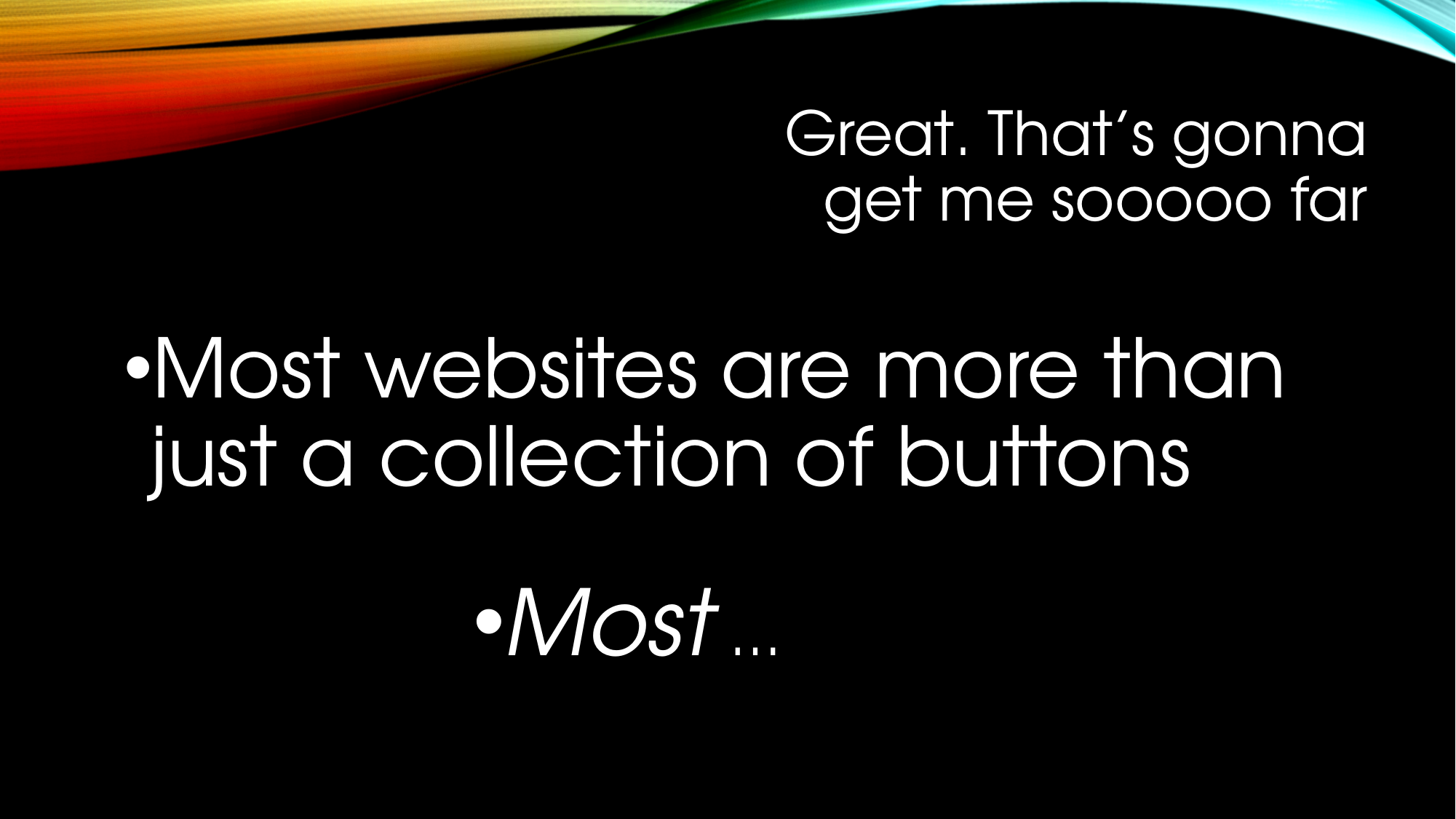

# Great. That’s gonna get me sooooo far
Most websites are more than just a collection of buttons
Most …